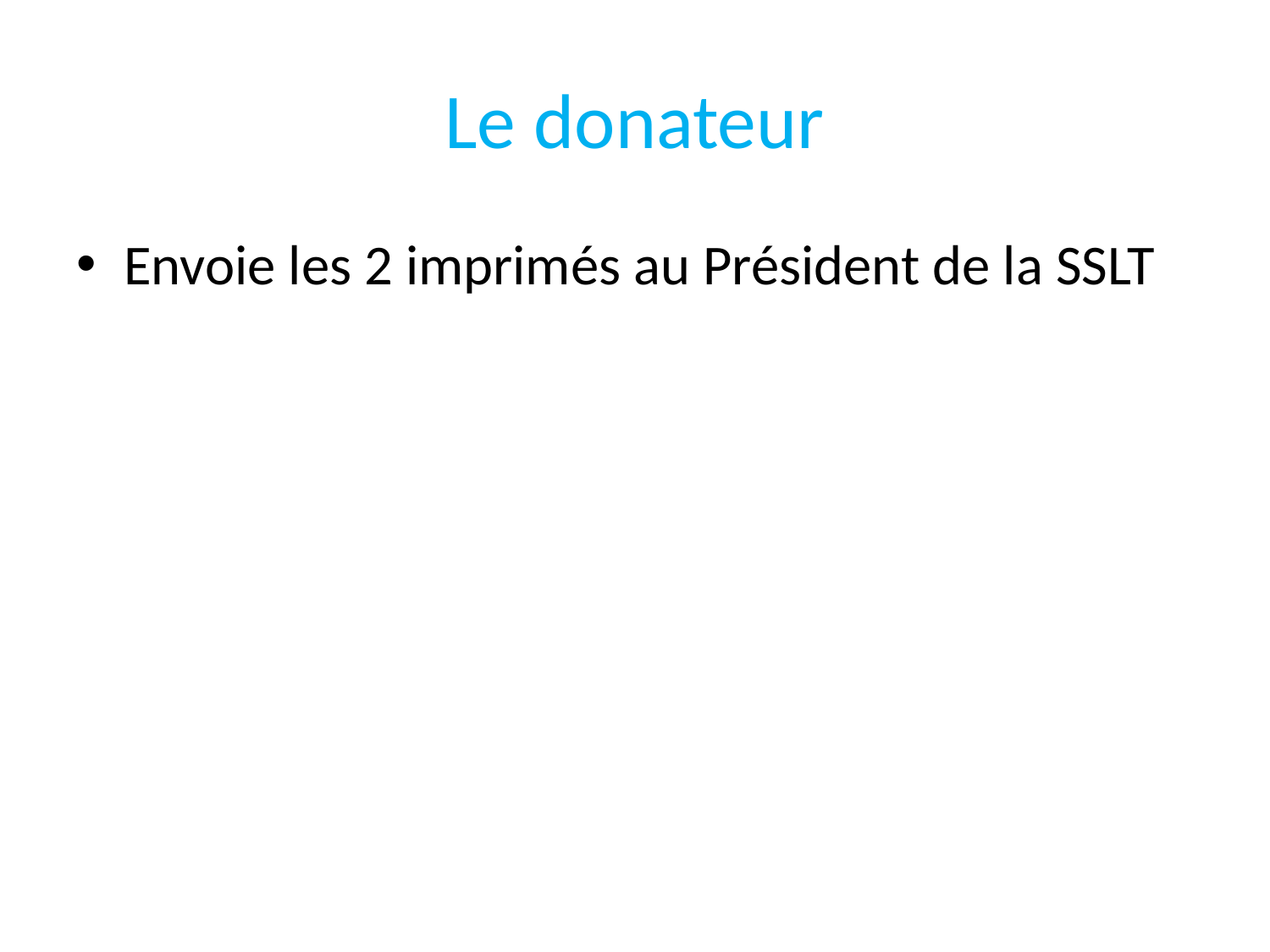

# Le donateur
Envoie les 2 imprimés au Président de la SSLT